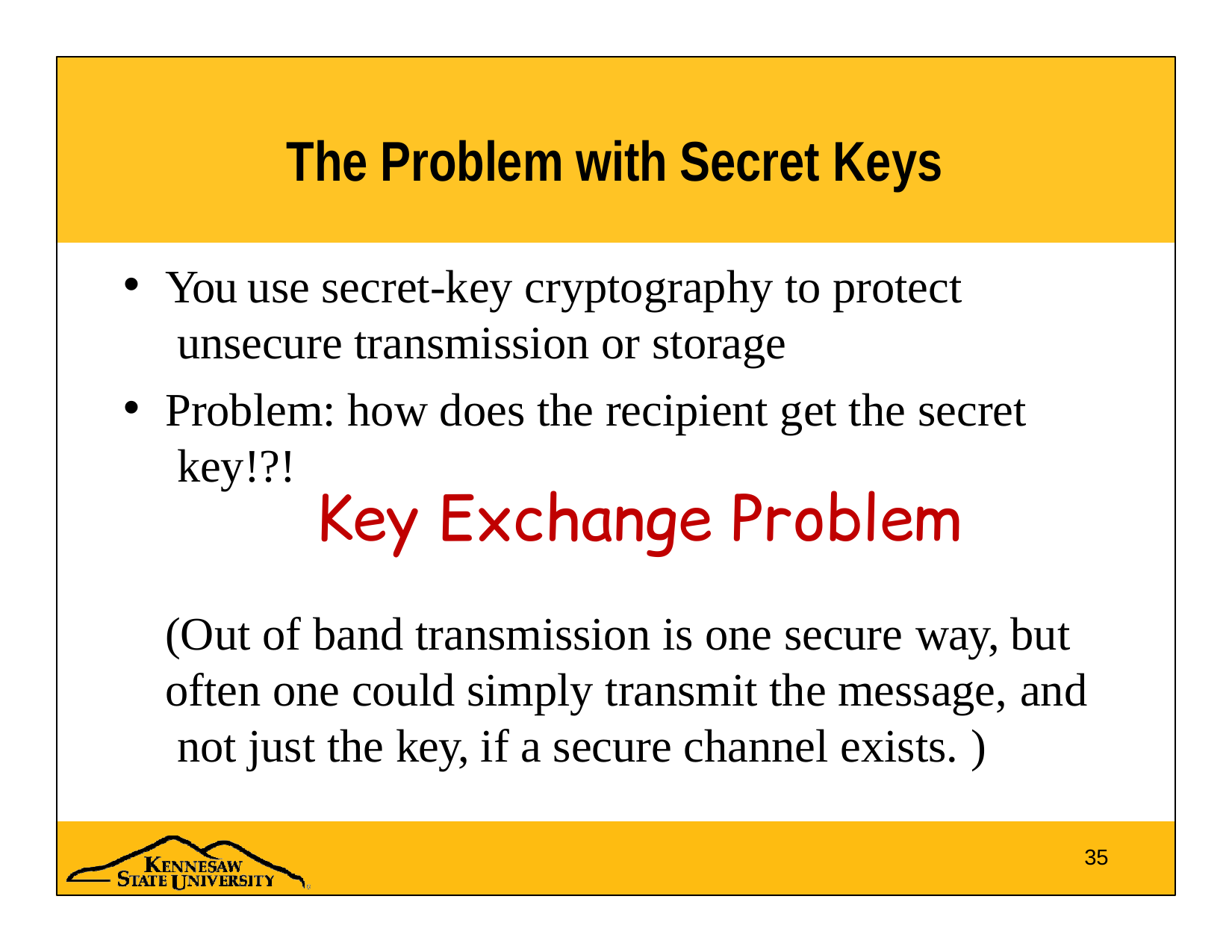

# The Problem with Secret Keys
You use secret-key cryptography to protect  unsecure transmission or storage
Problem: how does the recipient get the secret  key!?!
Key Exchange Problem
(Out of band transmission is one secure way, but  often one could simply transmit the message, and  not just the key, if a secure channel exists. )

35